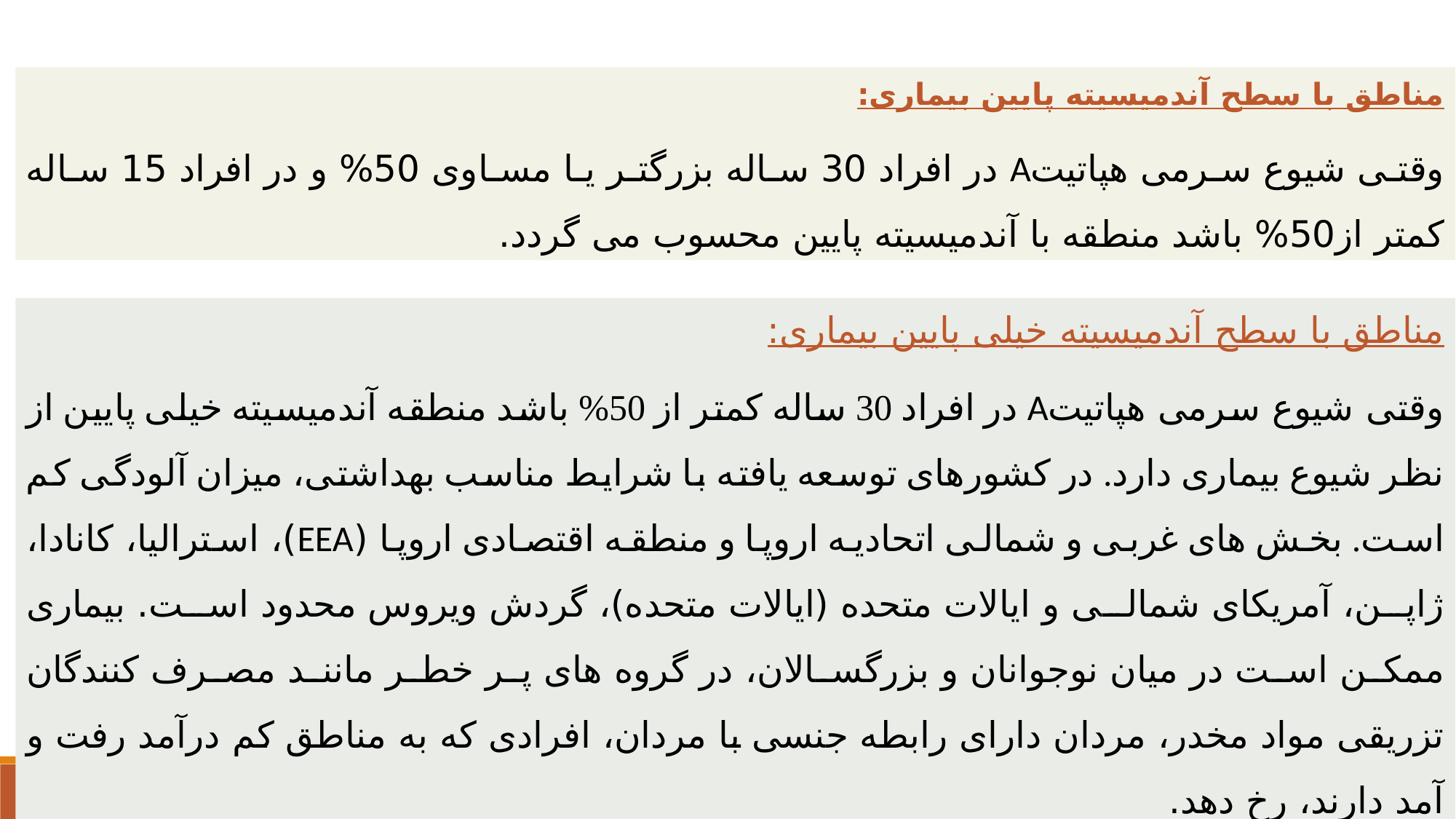

مناطق با سطح آندمیسیته پایین بیماری:
وقتی شیوع سرمی هپاتیتA در افراد 30 ساله بزرگتر یا مساوی 50% و در افراد 15 ساله کمتر از50% باشد منطقه با آندمیسیته پایین محسوب می گردد.
مناطق با سطح آندمیسیته خیلی پایین بیماری:
وقتی شیوع سرمی هپاتیتA در افراد 30 ساله کمتر از 50% باشد منطقه آندمیسیته خیلی پایین از نظر شیوع بیماری دارد. در کشورهای توسعه یافته با شرایط مناسب بهداشتی، میزان آلودگی کم است. بخش های غربی و شمالی اتحادیه اروپا و منطقه اقتصادی اروپا (EEA)، استرالیا، کانادا، ژاپن، آمریکای شمالی و ایالات متحده (ایالات متحده)، گردش ویروس محدود است. بیماری ممکن است در میان نوجوانان و بزرگسالان، در گروه های پر خطر مانند مصرف کنندگان تزریقی مواد مخدر، مردان دارای رابطه جنسی با مردان، افرادی که به مناطق کم درآمد رفت و آمد دارند، رخ دهد.